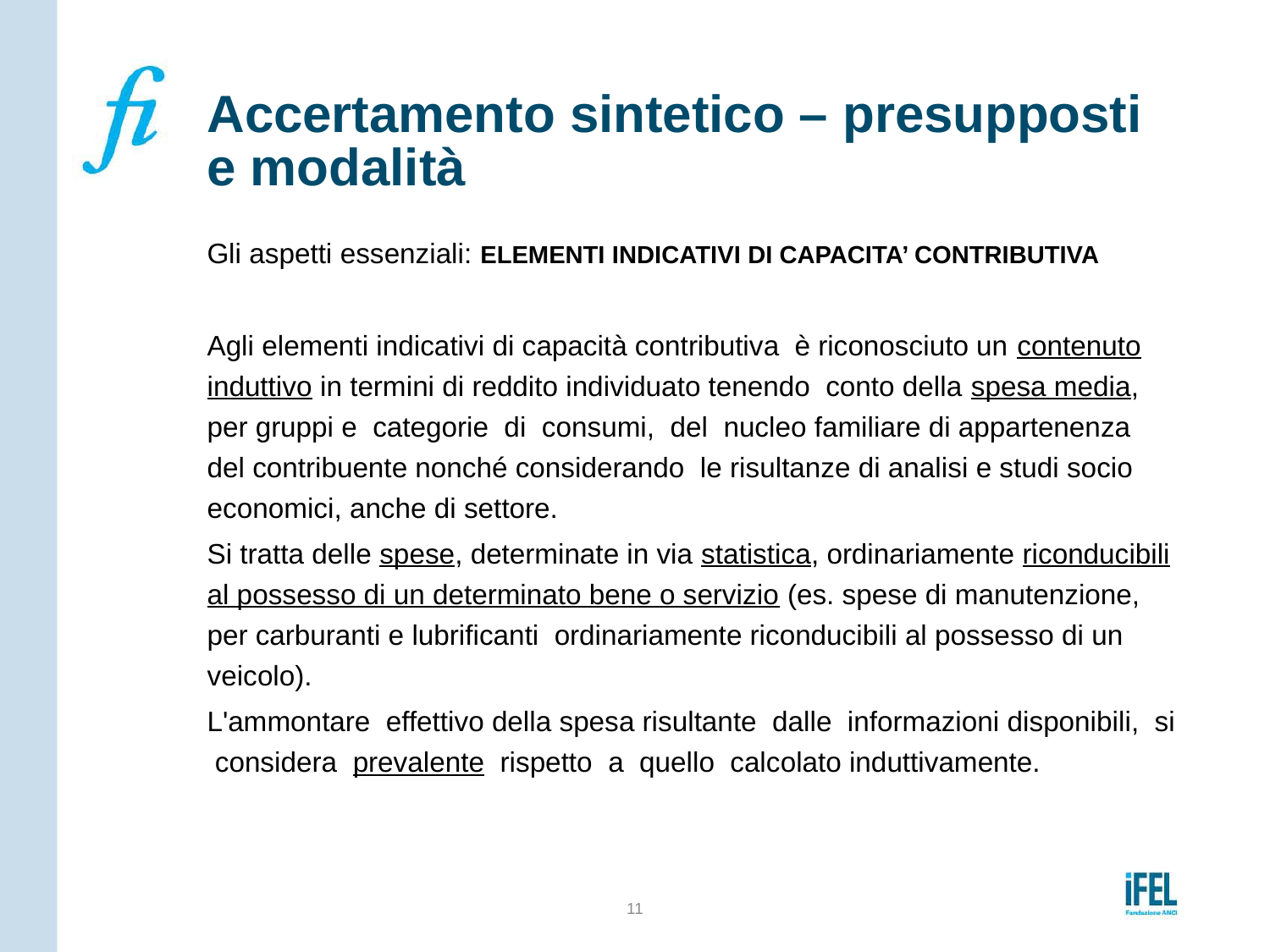

# Accertamento sintetico – presupposti e modalità
Gli aspetti essenziali: ELEMENTI INDICATIVI DI CAPACITA’ CONTRIBUTIVA

Agli elementi indicativi di capacità contributiva  è riconosciuto un contenuto induttivo in termini di reddito individuato tenendo  conto della spesa media, per gruppi e  categorie  di  consumi,  del  nucleo familiare di appartenenza del contribuente nonché considerando  le risultanze di analisi e studi socio economici, anche di settore.
Si tratta delle spese, determinate in via statistica, ordinariamente riconducibili al possesso di un determinato bene o servizio (es. spese di manutenzione, per carburanti e lubrificanti  ordinariamente riconducibili al possesso di un veicolo).
L'ammontare  effettivo della spesa risultante  dalle  informazioni disponibili,  si  considera  prevalente  rispetto  a  quello  calcolato induttivamente.
11